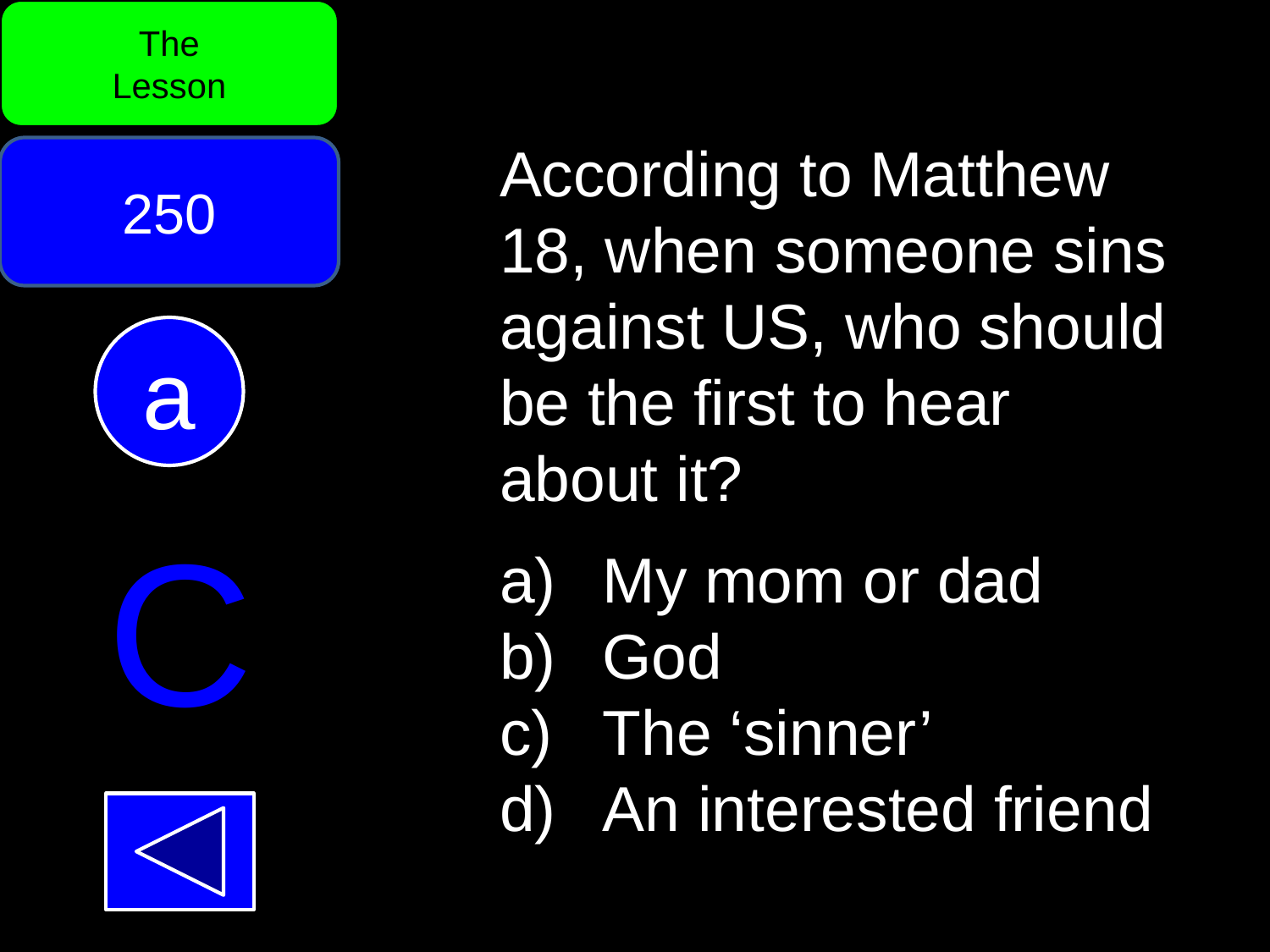

The
Lesson
According to Matthew
18, when someone sins
against US, who should
be the first to hear
about it?

My mom or dad
God
The ‘sinner’
An interested friend
250
a
C